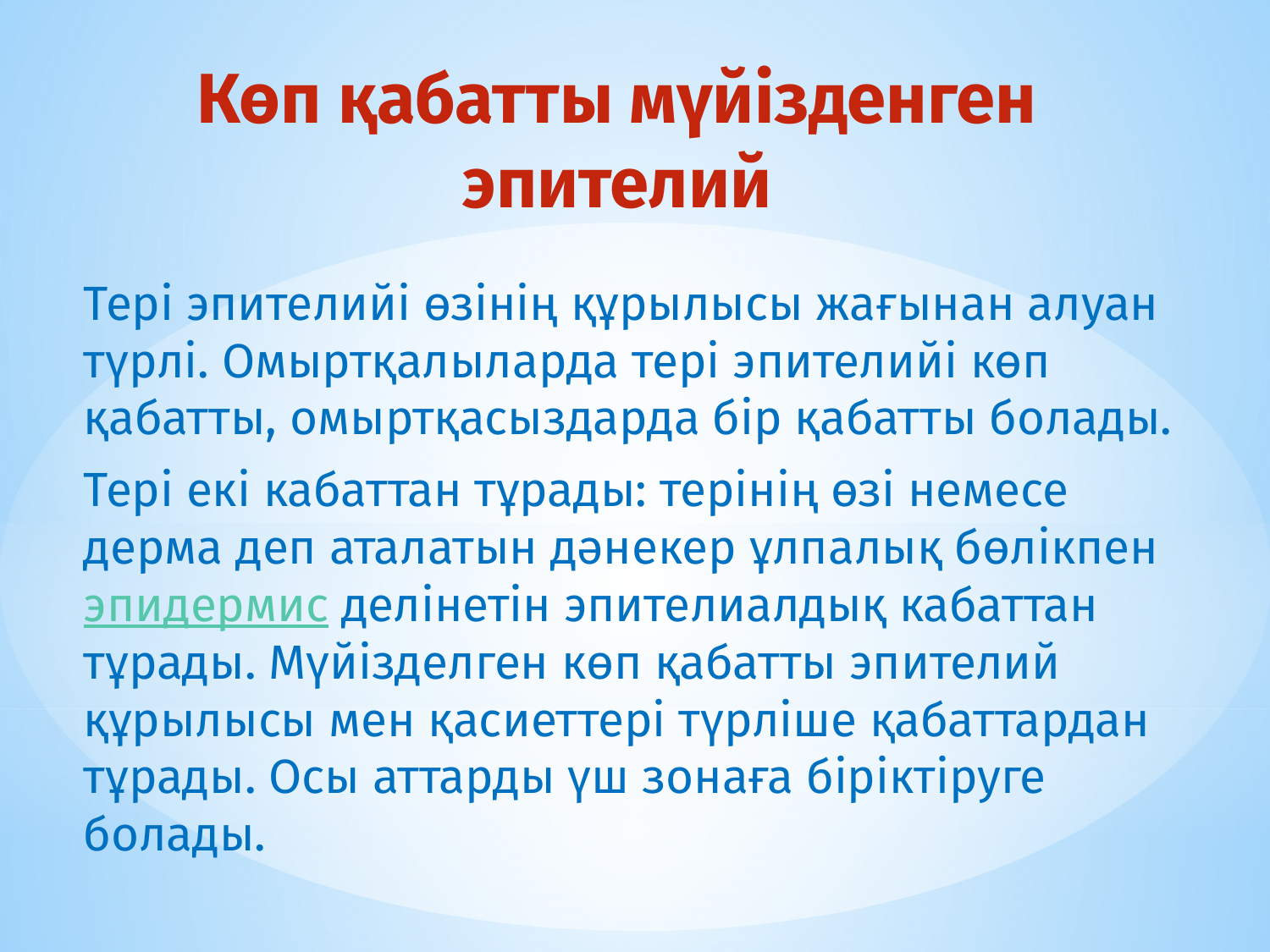

# Көп қабатты мүйізденген эпителий
Тері эпителийі өзінің құрылысы жағынан алуан түрлі. Омыртқалыларда тері эпителийі көп қабатты, омыртқасыздарда бір қабатты болады.
Тері екі кабаттан тұрады: терінің өзі немесе дерма деп аталатын дәнекер ұлпалық бөлікпен эпидермис делінетін эпителиалдық кабаттан тұрады. Мүйізделген көп қабатты эпителий құрылысы мен қасиеттері түрліше қабаттардан тұрады. Осы аттарды үш зонаға біріктіруге болады.